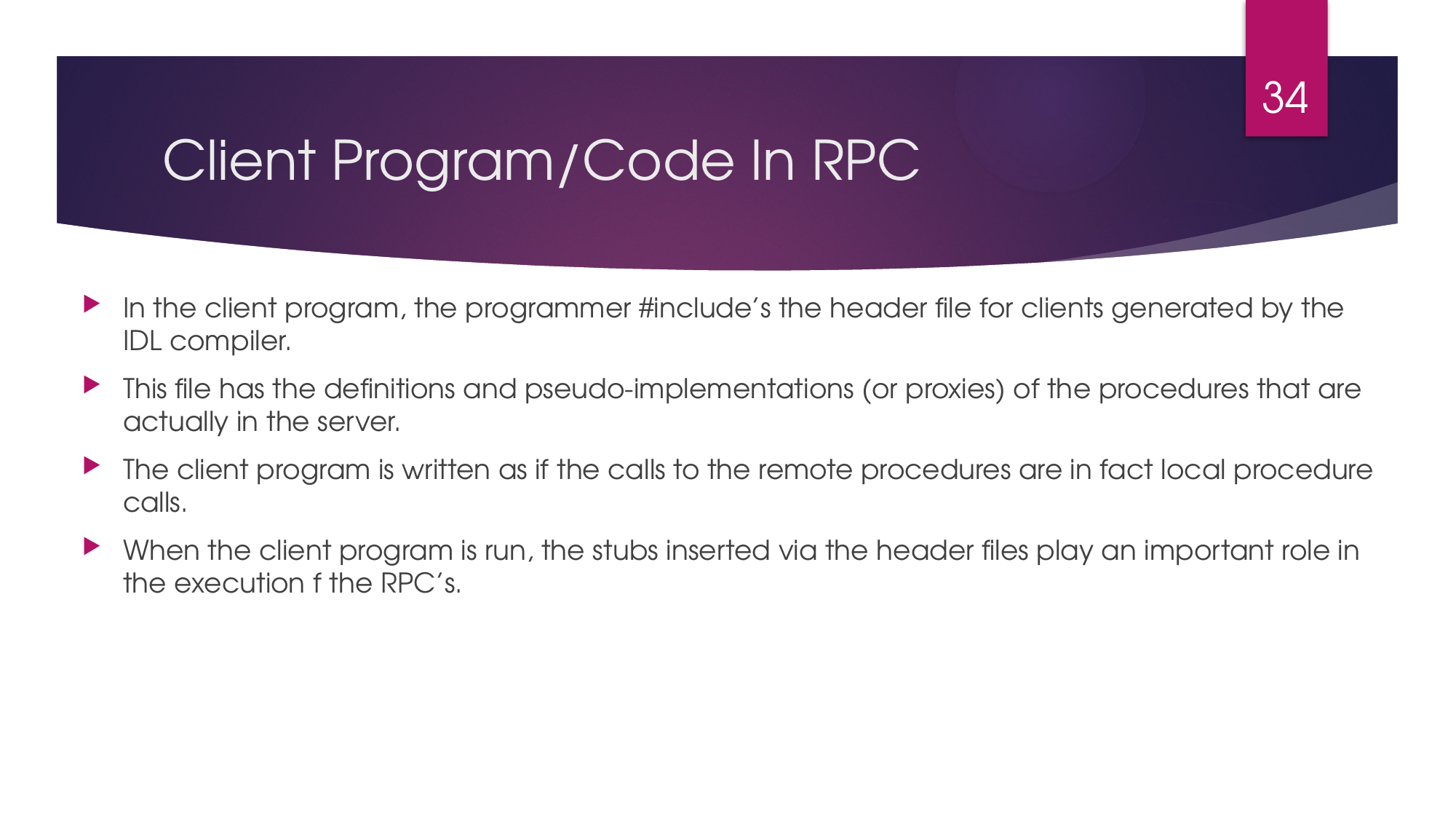

34
# Client Program/Code In RPC
In the client program, the programmer #include’s the header file for clients generated by the IDL compiler.
This file has the definitions and pseudo-implementations (or proxies) of the procedures that are actually in the server.
The client program is written as if the calls to the remote procedures are in fact local procedure calls.
When the client program is run, the stubs inserted via the header files play an important role in the execution f the RPC’s.